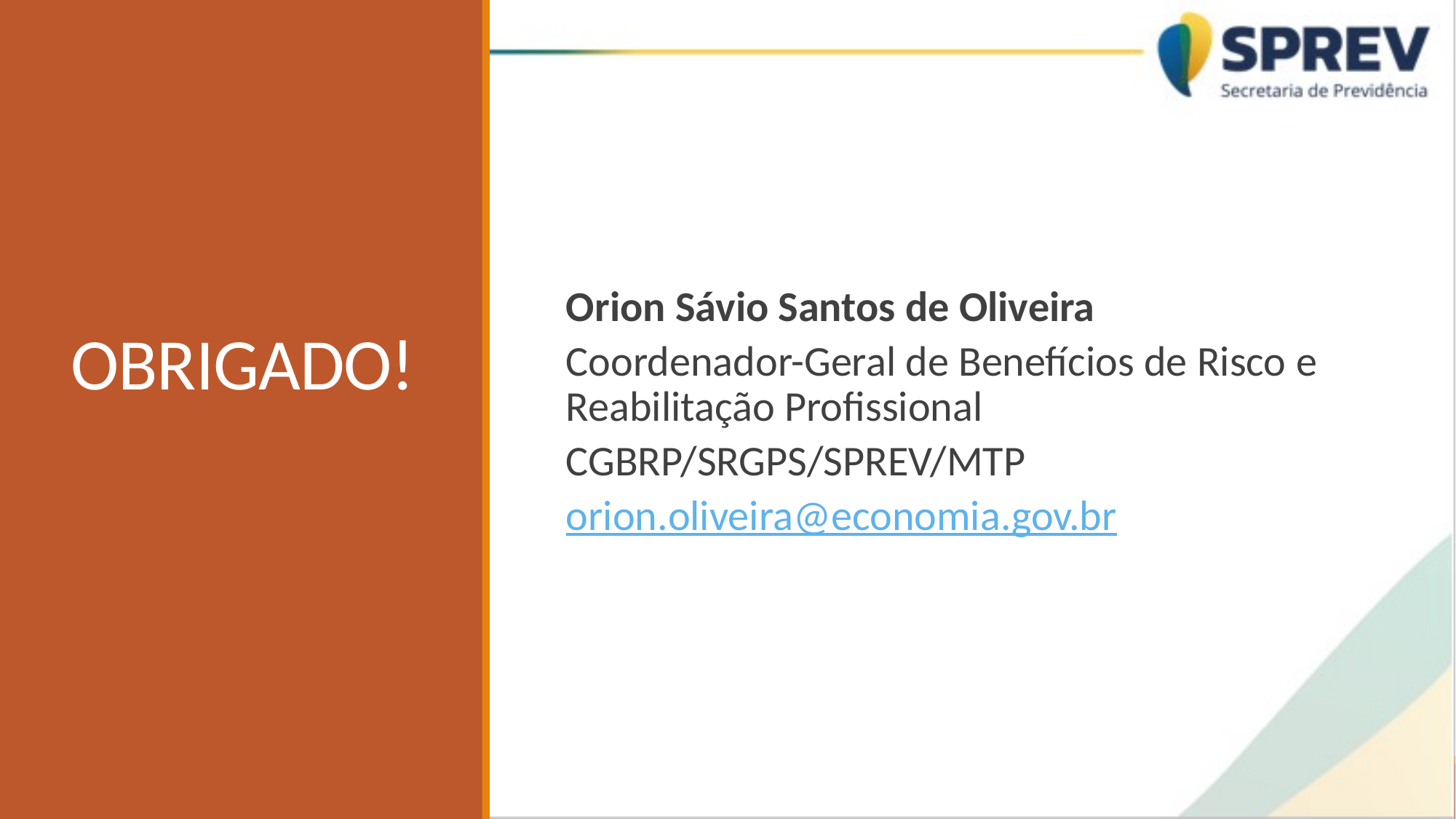

OBRIGADO!

Orion Sávio Santos de Oliveira
Coordenador-Geral de Benefícios de Risco e Reabilitação Profissional
CGBRP/SRGPS/SPREV/MTP
orion.oliveira@economia.gov.br